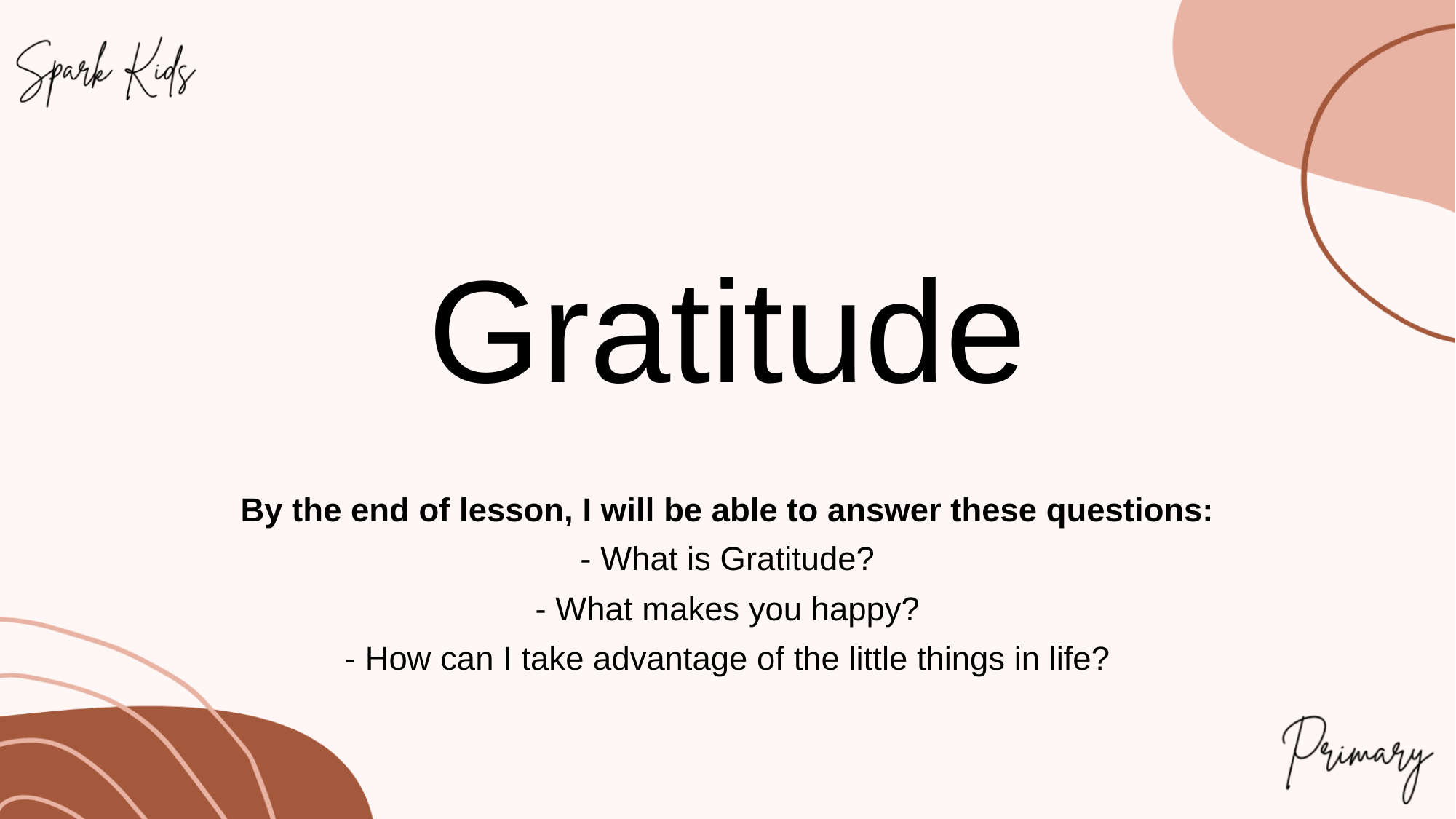

# Gratitude
By the end of lesson, I will be able to answer these questions:
- What is Gratitude?
- What makes you happy?
- How can I take advantage of the little things in life?